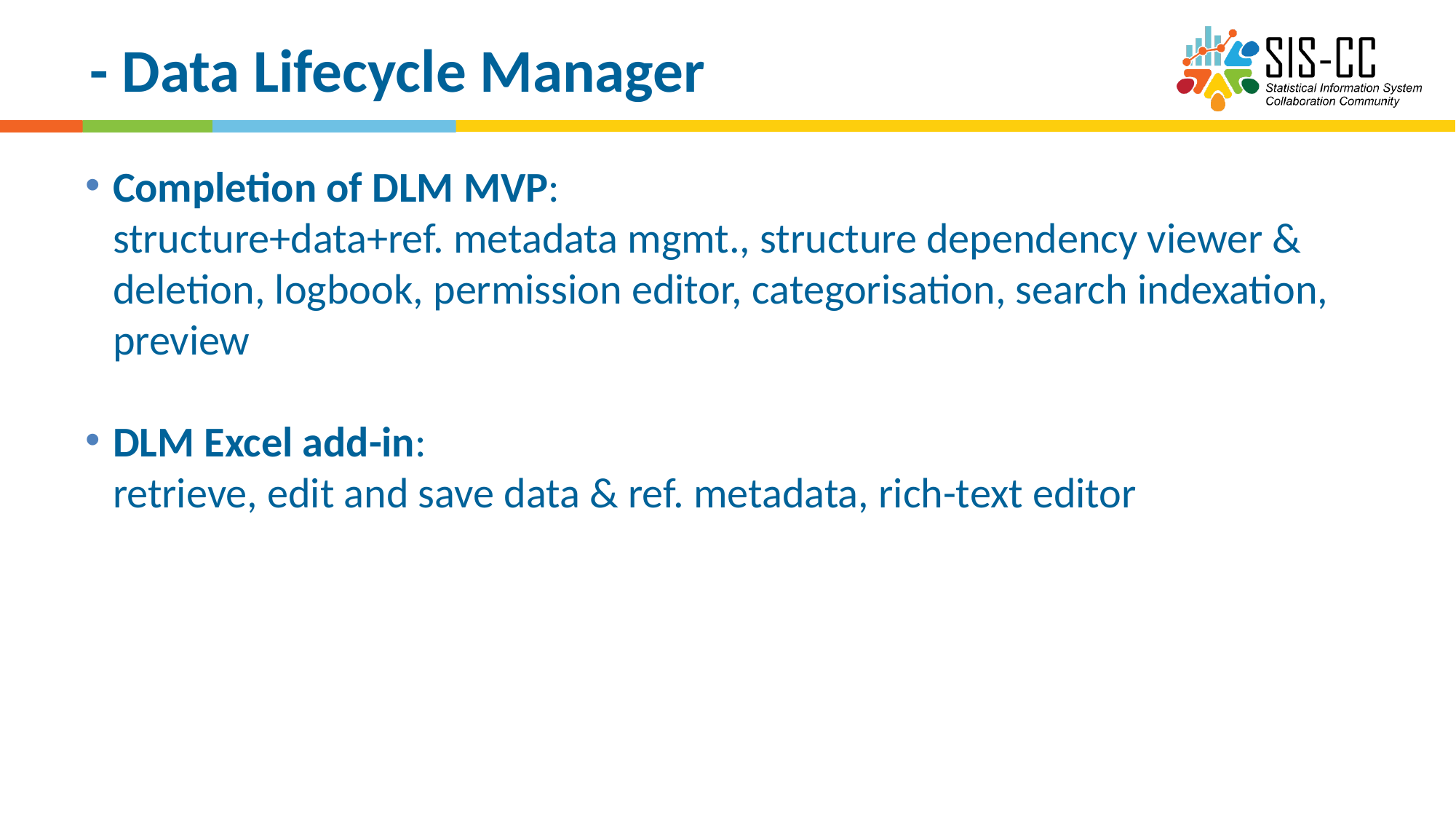

# - Data Lifecycle Manager
Completion of DLM MVP:
structure+data+ref. metadata mgmt., structure dependency viewer & deletion, logbook, permission editor, categorisation, search indexation, preview

DLM Excel add-in:
retrieve, edit and save data & ref. metadata, rich-text editor